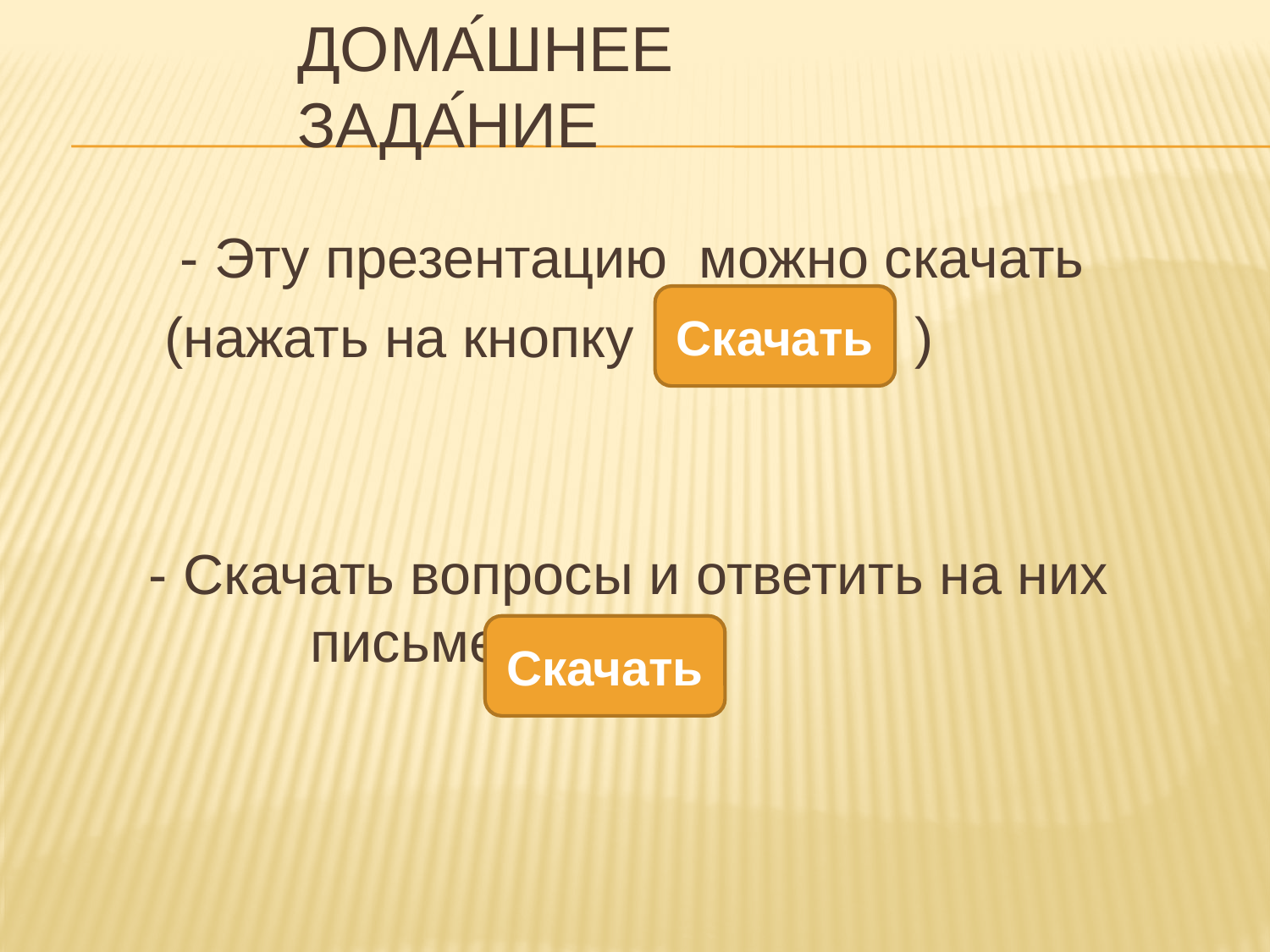

# Дома́шнее  зада́ние
        - Эту презентацию  можно скачать
       (нажать на кнопку                  )

      - Скачать вопросы и ответить на них                   письменно.
Скачать
Скачать